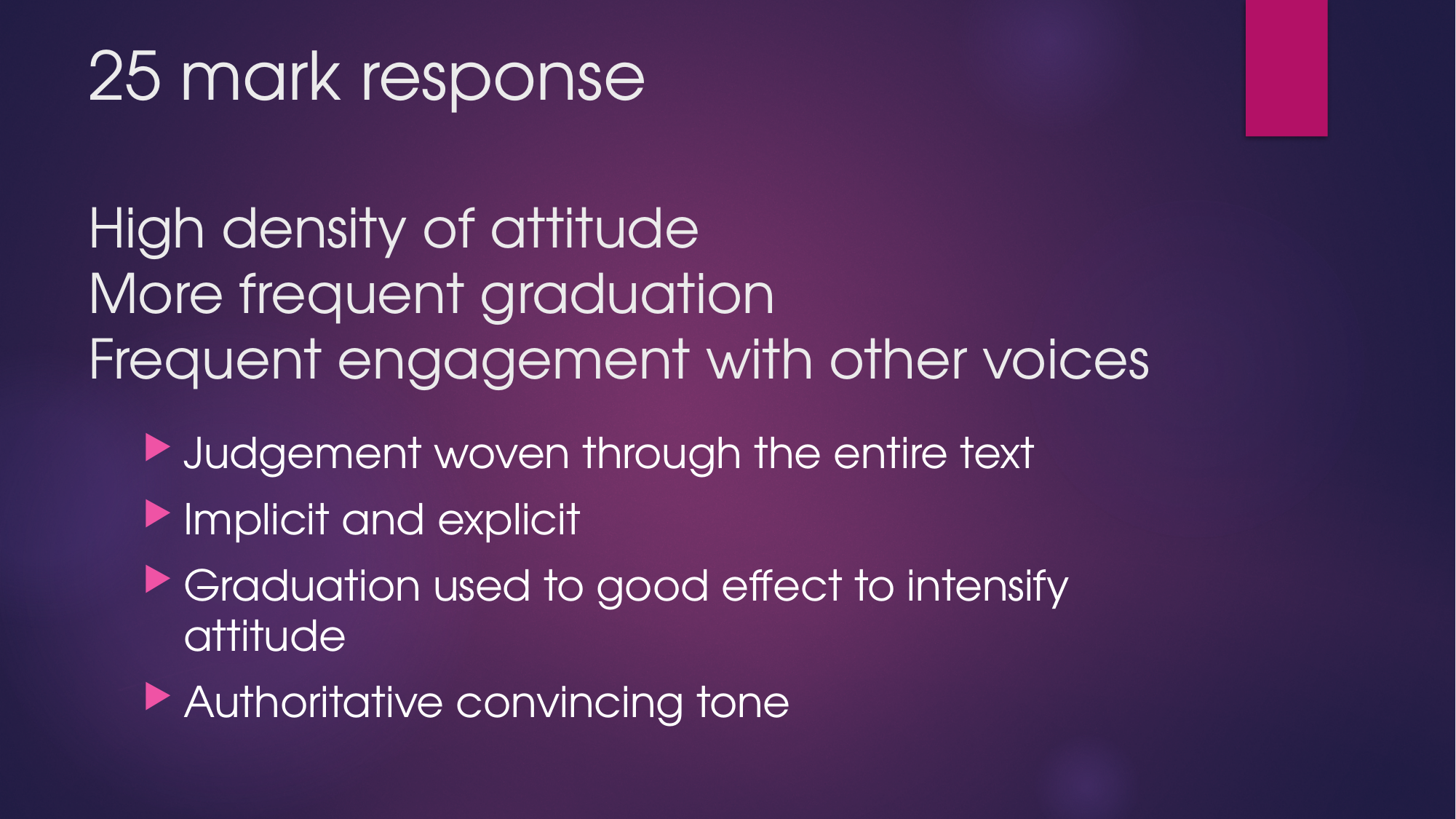

# 25 mark response High density of attitude More frequent graduation Frequent engagement with other voices
Judgement woven through the entire text
Implicit and explicit
Graduation used to good effect to intensify attitude
Authoritative convincing tone